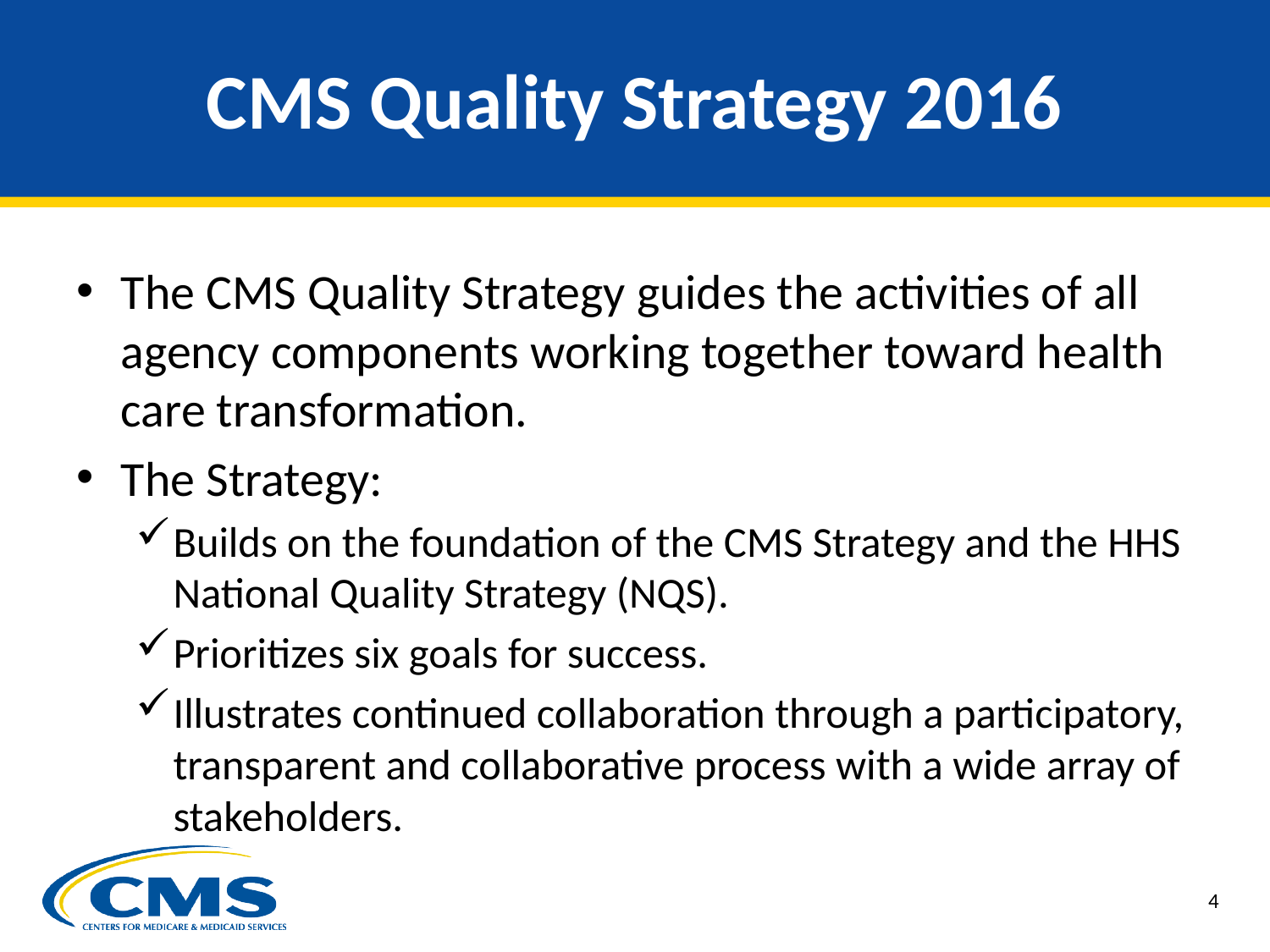

# CMS Quality Strategy 2016
The CMS Quality Strategy guides the activities of all agency components working together toward health care transformation.
The Strategy:
Builds on the foundation of the CMS Strategy and the HHS National Quality Strategy (NQS).
Prioritizes six goals for success.
Illustrates continued collaboration through a participatory, transparent and collaborative process with a wide array of stakeholders.